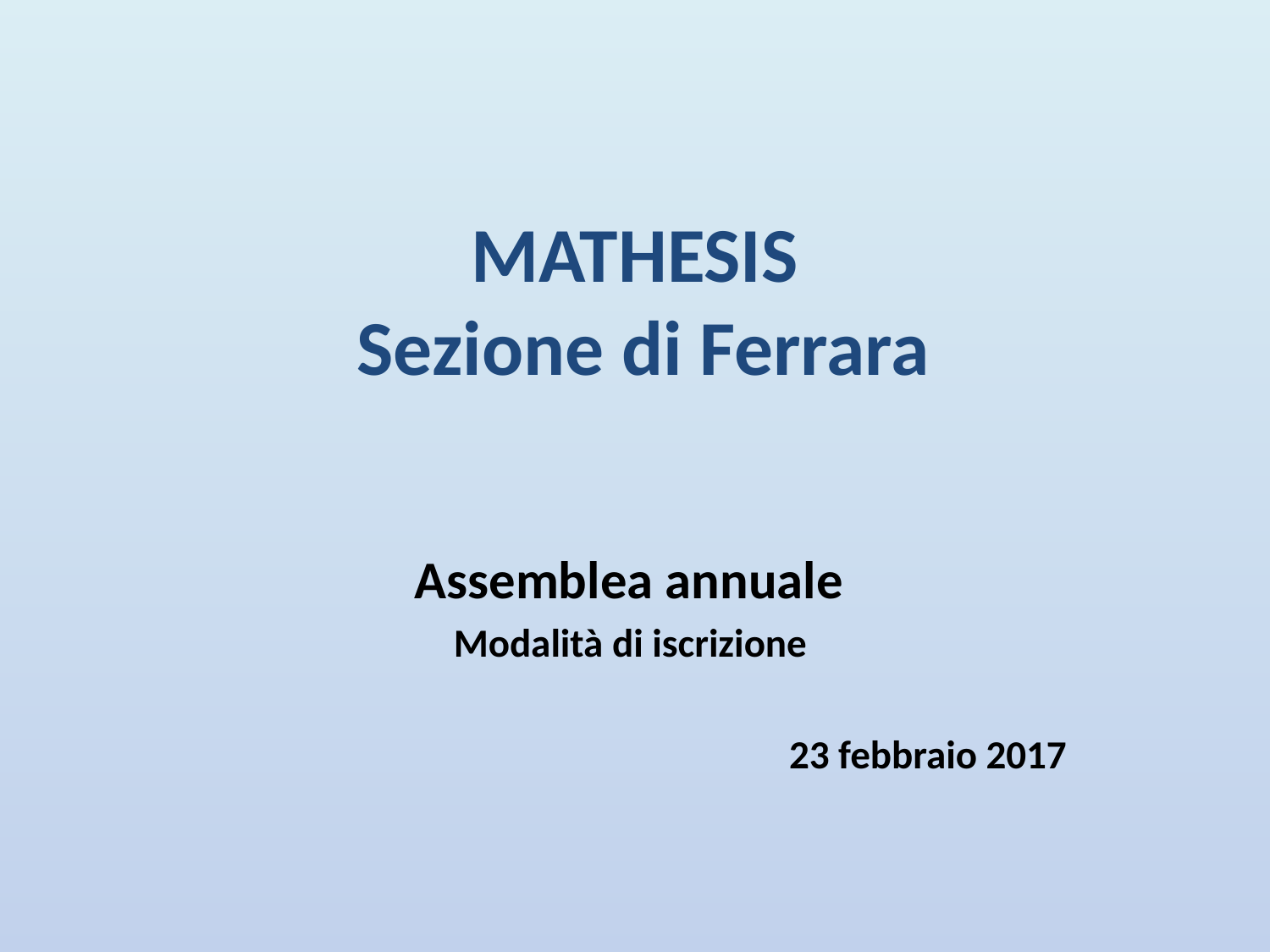

# MATHESIS Sezione di Ferrara
Assemblea annuale
Modalità di iscrizione

23 febbraio 2017